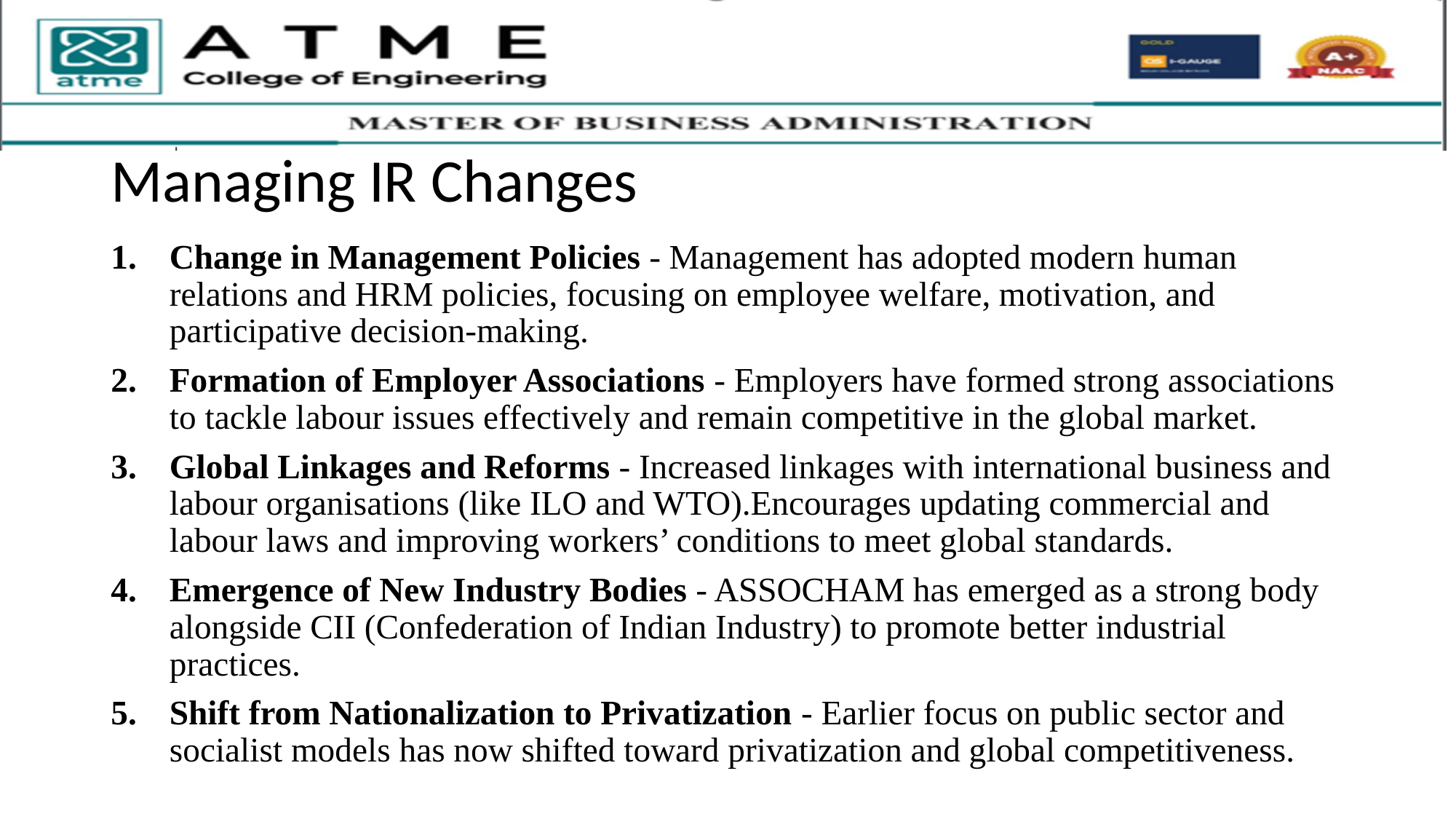

# Managing IR Changes
Change in Management Policies - Management has adopted modern human relations and HRM policies, focusing on employee welfare, motivation, and participative decision-making.
Formation of Employer Associations - Employers have formed strong associations to tackle labour issues effectively and remain competitive in the global market.
Global Linkages and Reforms - Increased linkages with international business and labour organisations (like ILO and WTO).Encourages updating commercial and labour laws and improving workers’ conditions to meet global standards.
Emergence of New Industry Bodies - ASSOCHAM has emerged as a strong body alongside CII (Confederation of Indian Industry) to promote better industrial practices.
Shift from Nationalization to Privatization - Earlier focus on public sector and socialist models has now shifted toward privatization and global competitiveness.